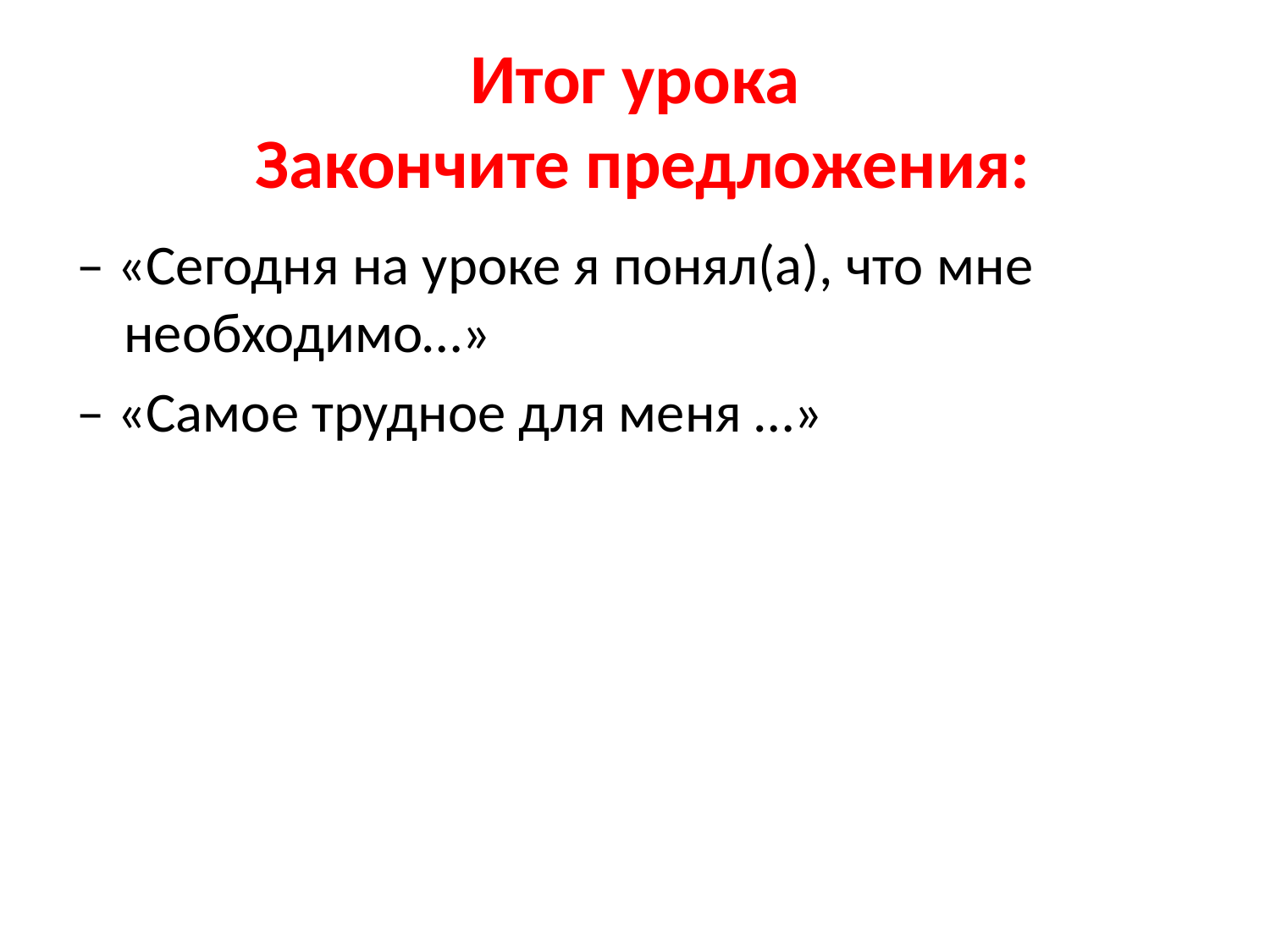

# Итог урока Закончите предложения:
– «Сегодня на уроке я понял(а), что мне необходимо…»
– «Самое трудное для меня …»